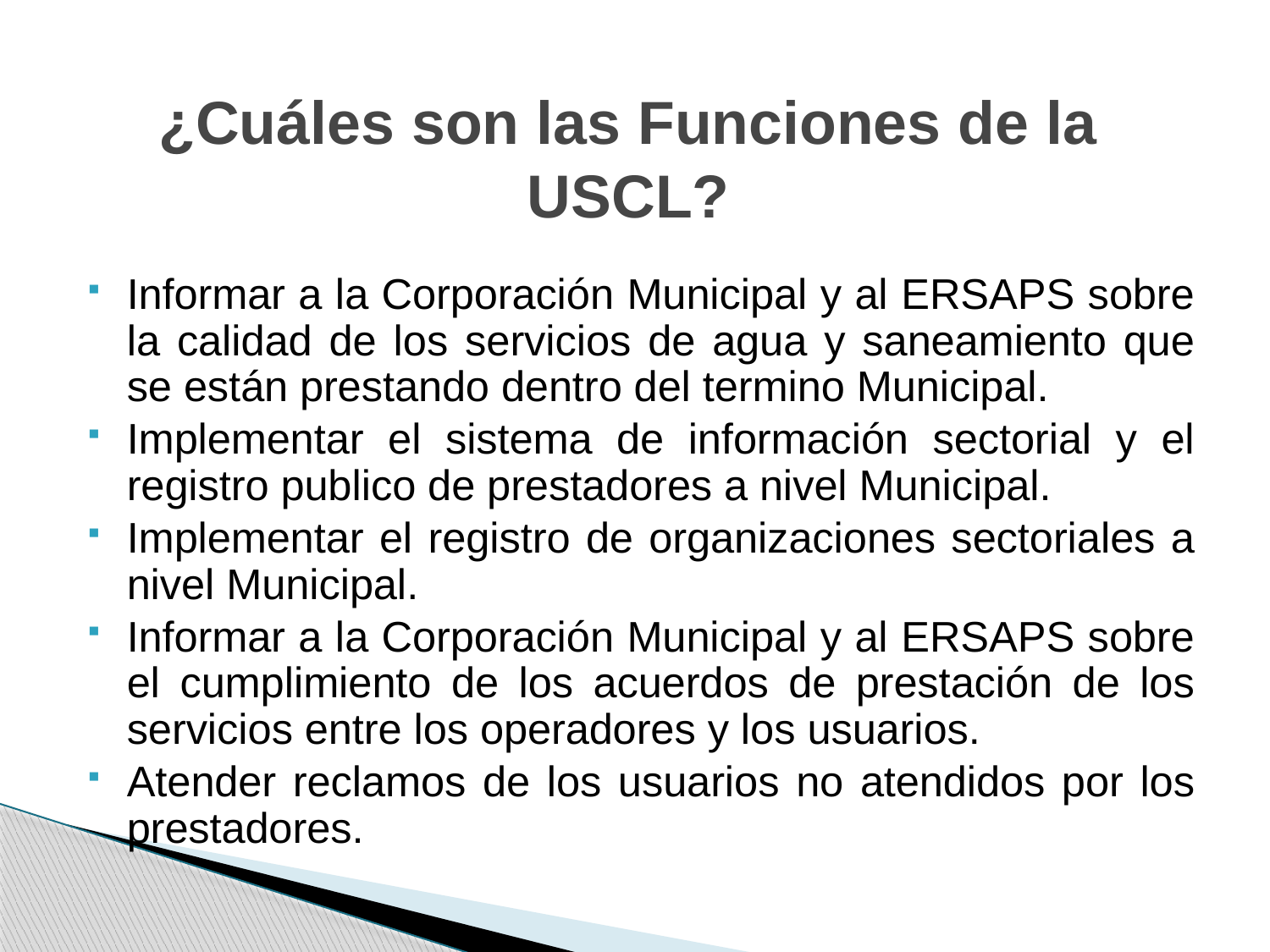

# ¿Cuáles son las Funciones de la USCL?
Informar a la Corporación Municipal y al ERSAPS sobre la calidad de los servicios de agua y saneamiento que se están prestando dentro del termino Municipal.
Implementar el sistema de información sectorial y el registro publico de prestadores a nivel Municipal.
Implementar el registro de organizaciones sectoriales a nivel Municipal.
Informar a la Corporación Municipal y al ERSAPS sobre el cumplimiento de los acuerdos de prestación de los servicios entre los operadores y los usuarios.
Atender reclamos de los usuarios no atendidos por los prestadores.